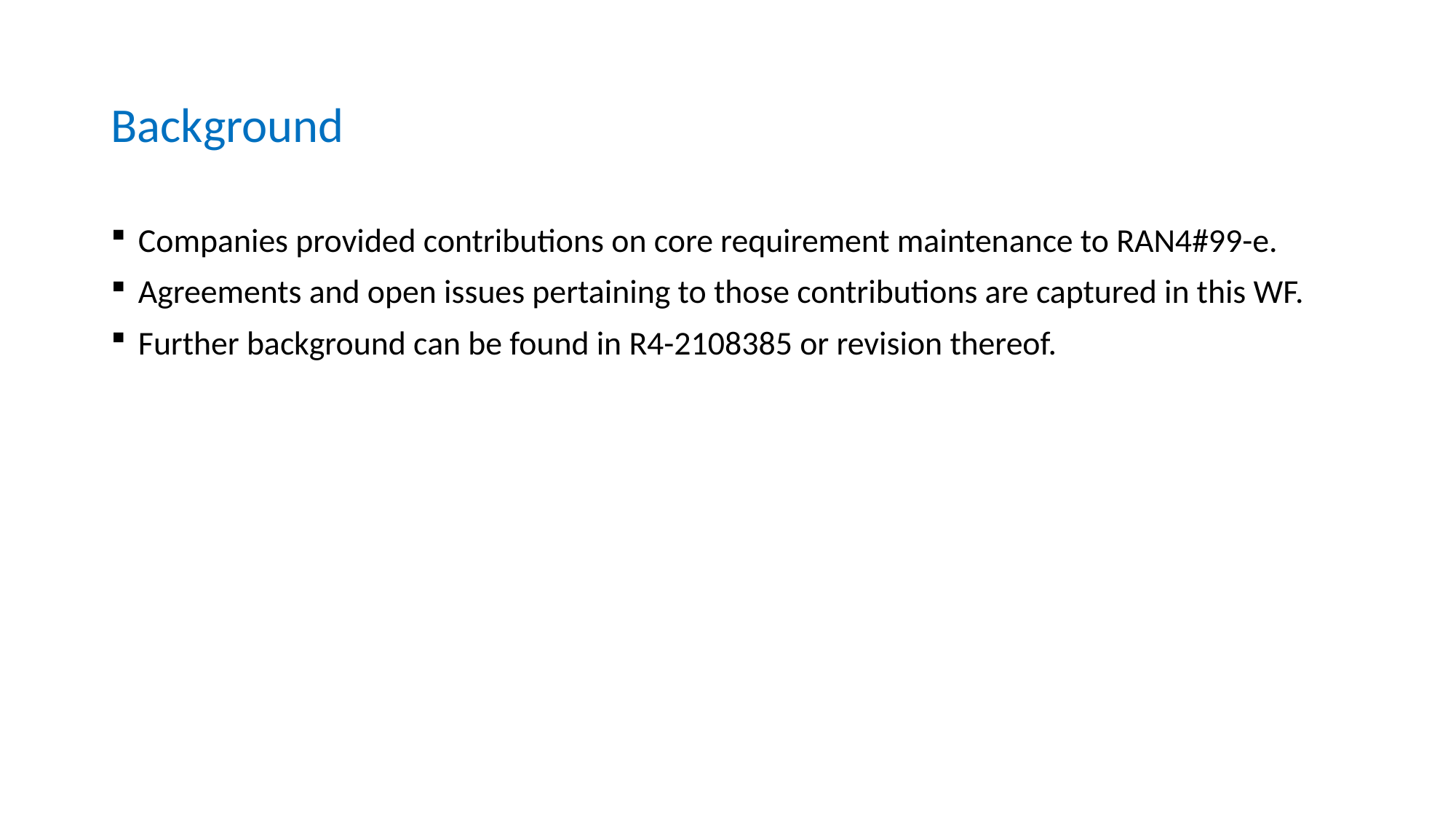

# Background
Companies provided contributions on core requirement maintenance to RAN4#99-e.
Agreements and open issues pertaining to those contributions are captured in this WF.
Further background can be found in R4-2108385 or revision thereof.